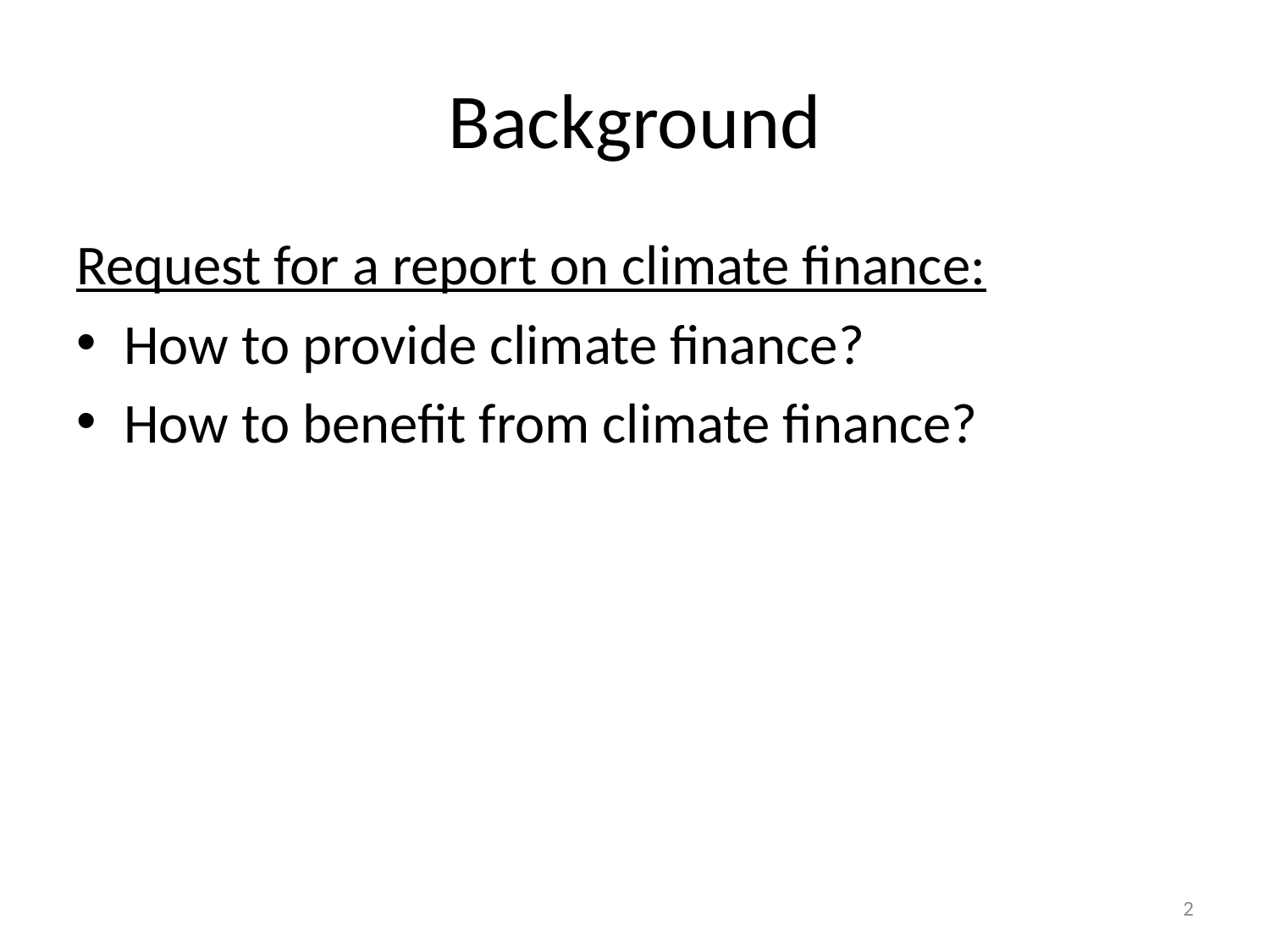

# Background
Request for a report on climate finance:
How to provide climate finance?
How to benefit from climate finance?
2